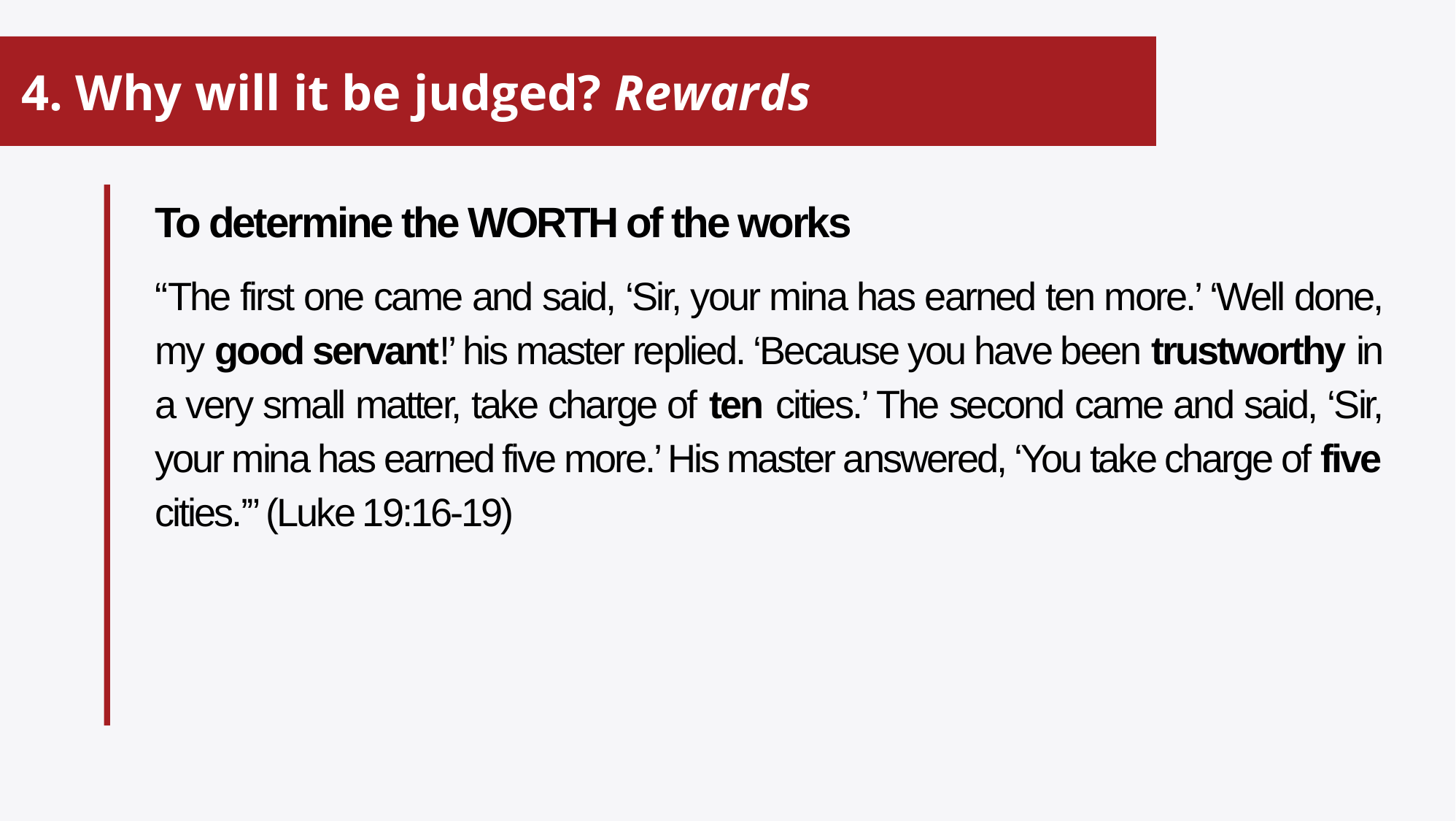

# 4. Why will it be judged? Rewards
To determine the WORTH of the works
“The first one came and said, ‘Sir, your mina has earned ten more.’ ‘Well done, my good servant!’ his master replied. ‘Because you have been trustworthy in a very small matter, take charge of ten cities.’ The second came and said, ‘Sir, your mina has earned five more.’ His master answered, ‘You take charge of five cities.’” (Luke 19:16-19)